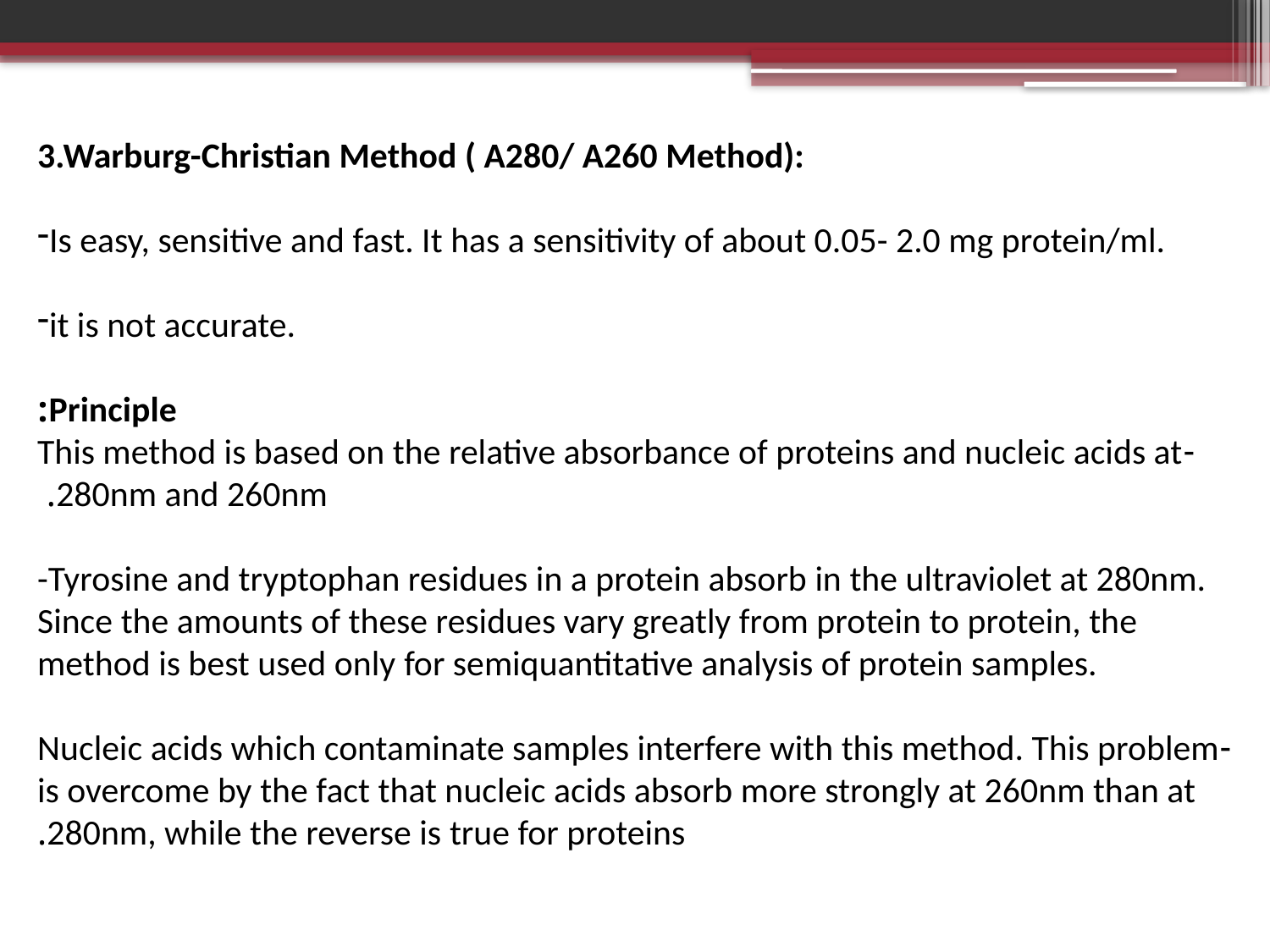

3.Warburg-Christian Method ( A280/ A260 Method):

Is easy, sensitive and fast. It has a sensitivity of about 0.05- 2.0 mg protein/ml.

it is not accurate.

Principle:
-This method is based on the relative absorbance of proteins and nucleic acids at 280nm and 260nm.

-Tyrosine and tryptophan residues in a protein absorb in the ultraviolet at 280nm. Since the amounts of these residues vary greatly from protein to protein, the method is best used only for semiquantitative analysis of protein samples.

-Nucleic acids which contaminate samples interfere with this method. This problem is overcome by the fact that nucleic acids absorb more strongly at 260nm than at 280nm, while the reverse is true for proteins.